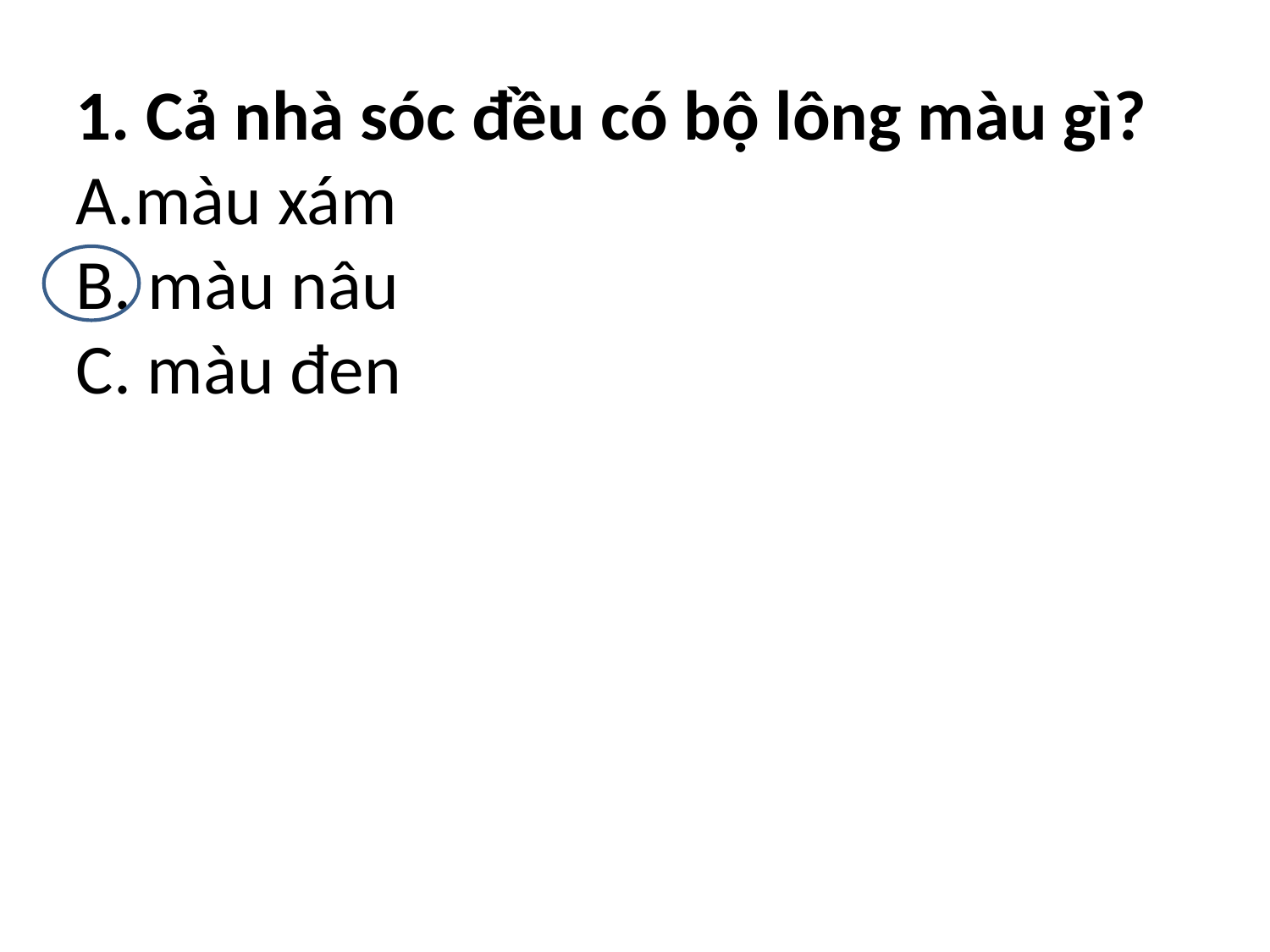

1. Cả nhà sóc đều có bộ lông màu gì?
màu xám
 màu nâu
 màu đen